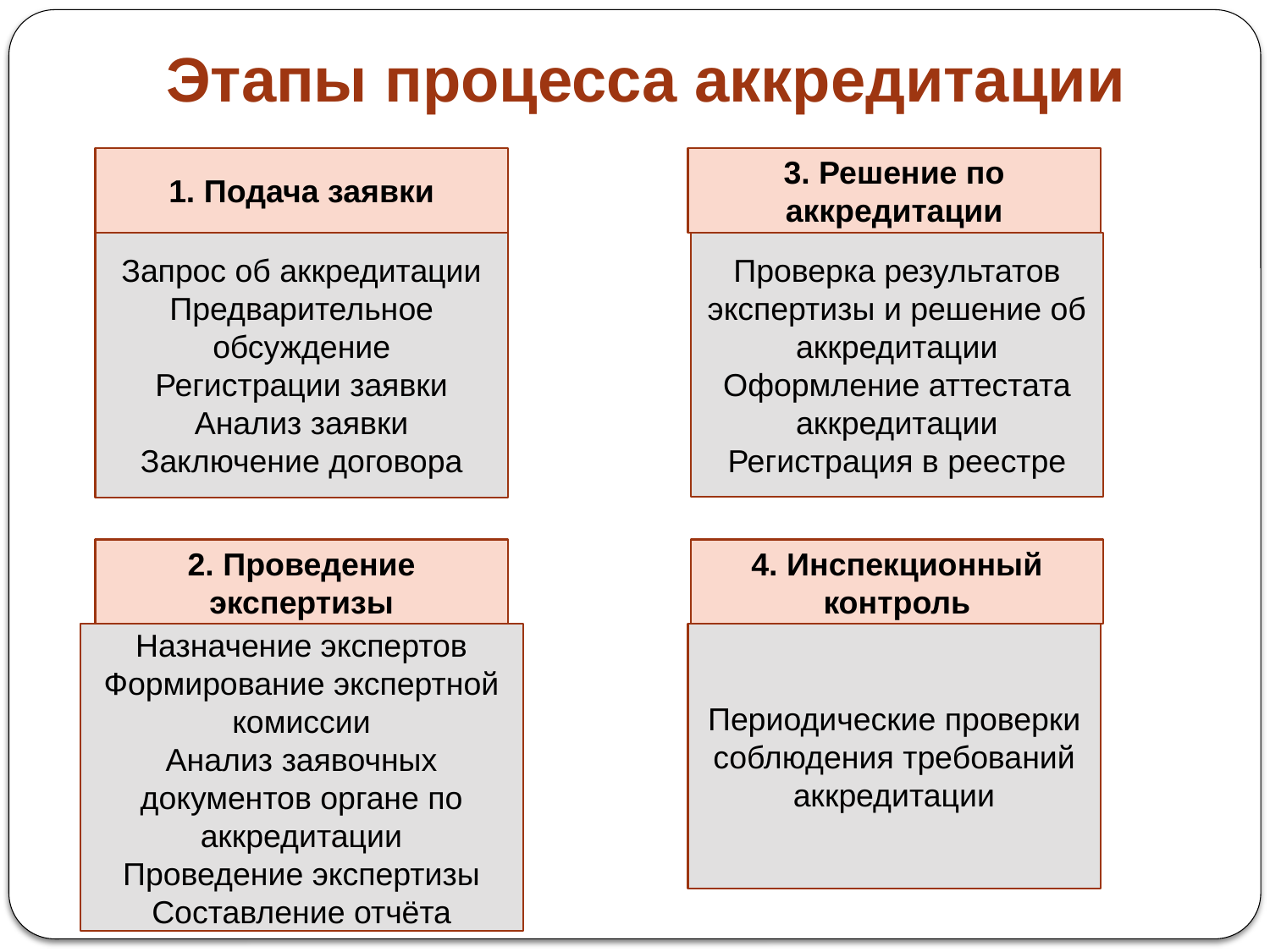

# Этапы процесса аккредитации
1. Подача заявки
3. Решение по аккредитации
Проверка результатов экспертизы и решение об аккредитации
Оформление аттестата аккредитации
Регистрация в реестре
Запрос об аккредитации
Предварительное обсуждение
Регистрации заявки
Анализ заявки
Заключение договора
2. Проведение экспертизы
4. Инспекционный контроль
Назначение экспертов
Формирование экспертной комиссии
Анализ заявочных документов органе по аккредитации
Проведение экспертизы
Составление отчёта
Периодические проверки соблюдения требований аккредитации